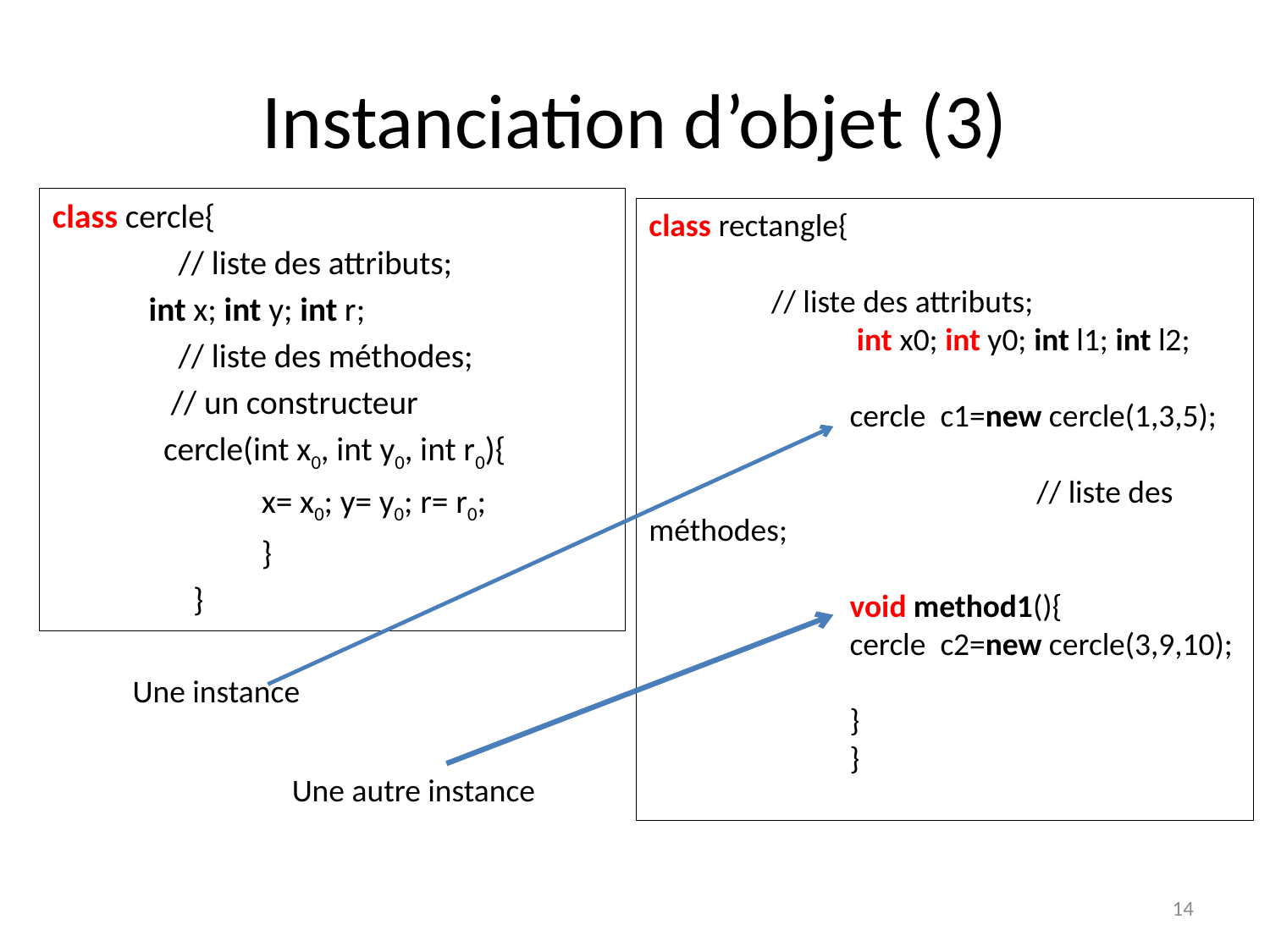

# Instanciation d’objet (3)
class cercle{
                 // liste des attributs;
             int x; int y; int r;
                 // liste des méthodes;
                // un constructeur
               cercle(int x0, int y0, int r0){
x= x0; y= y0; r= r0;
}
                   }

class rectangle{

                 // liste des attributs;
 int x0; int y0; int l1; int l2;

cercle  c1=new cercle(1,3,5);

                          // liste des méthodes;

void method1(){
cercle  c2=new cercle(3,9,10);

}
}

Une instance
Une autre instance
14